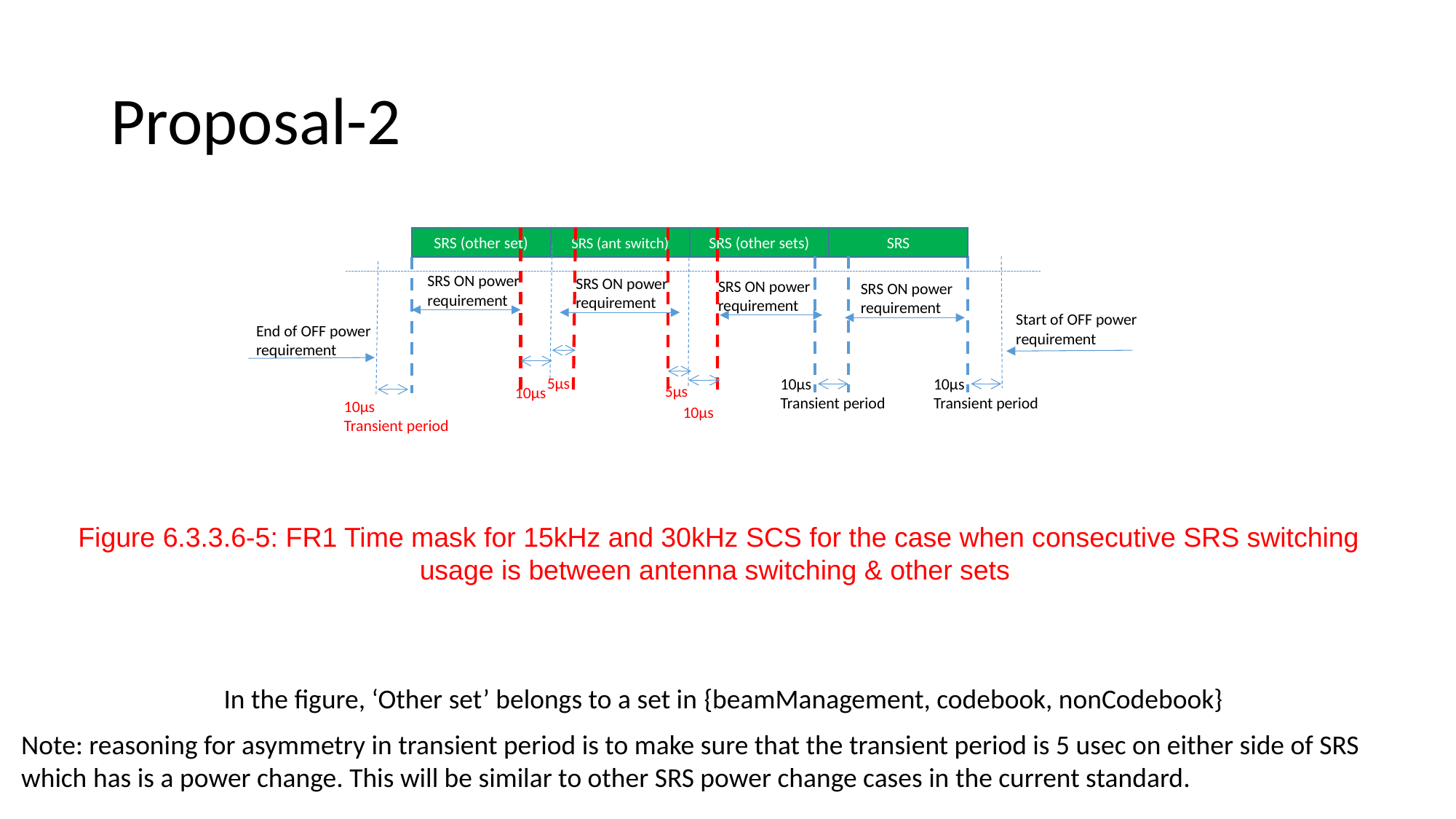

# Proposal-2
SRS
SRS (other sets)
SRS (ant switch)
SRS (other set)
SRS ON power requirement
SRS ON power requirement
SRS ON power requirement
SRS ON power requirement
Start of OFF power requirement
End of OFF power requirement
5µs
10µs
Transient period
10µs
Transient period
5µs
10µs
10µs
Transient period
10µs
Figure 6.3.3.6-5: FR1 Time mask for 15kHz and 30kHz SCS for the case when consecutive SRS switching usage is between antenna switching & other sets
In the figure, ‘Other set’ belongs to a set in {beamManagement, codebook, nonCodebook}
Note: reasoning for asymmetry in transient period is to make sure that the transient period is 5 usec on either side of SRS which has is a power change. This will be similar to other SRS power change cases in the current standard.